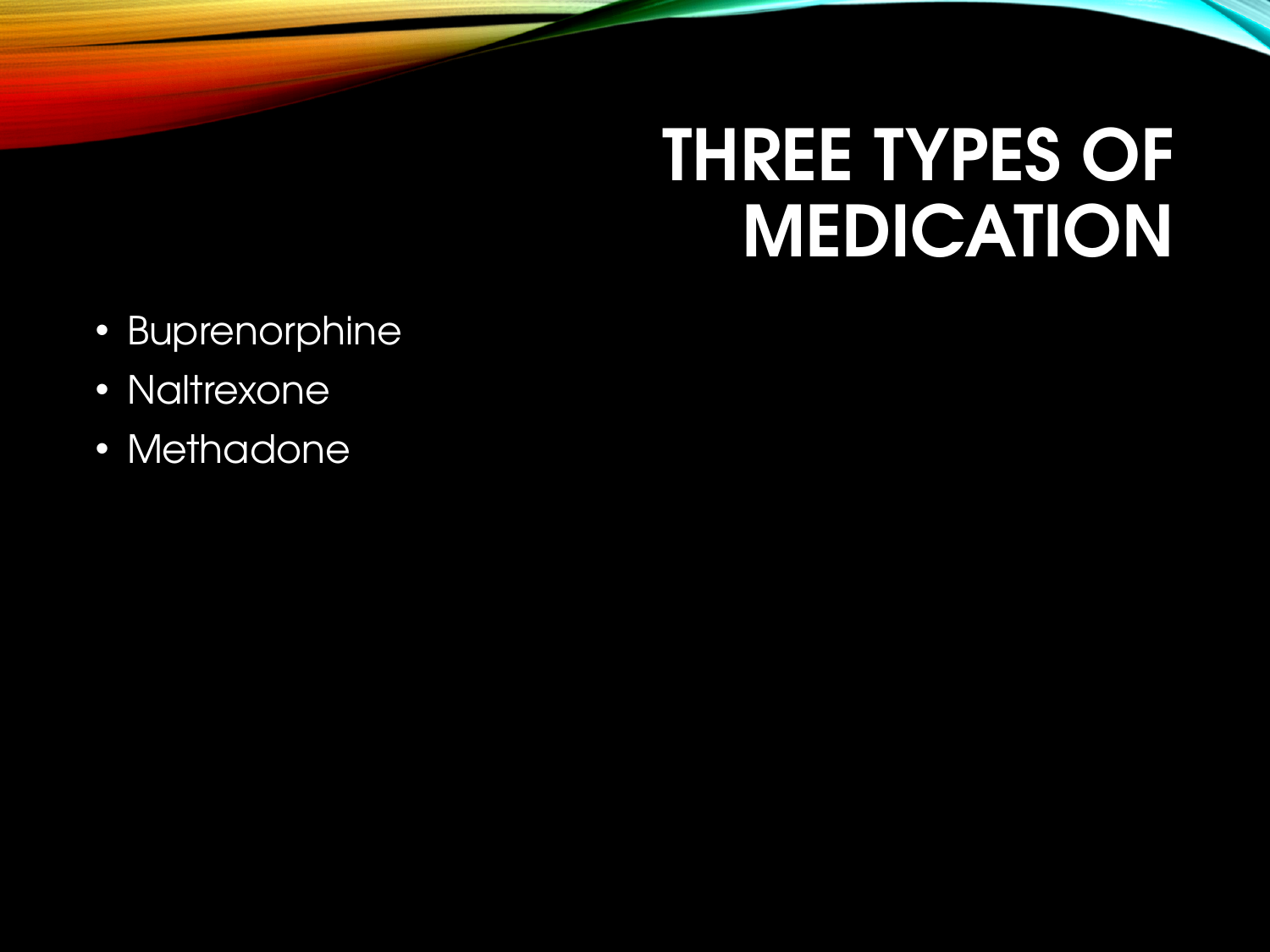

# Three Types of Medication
Buprenorphine
Naltrexone
Methadone